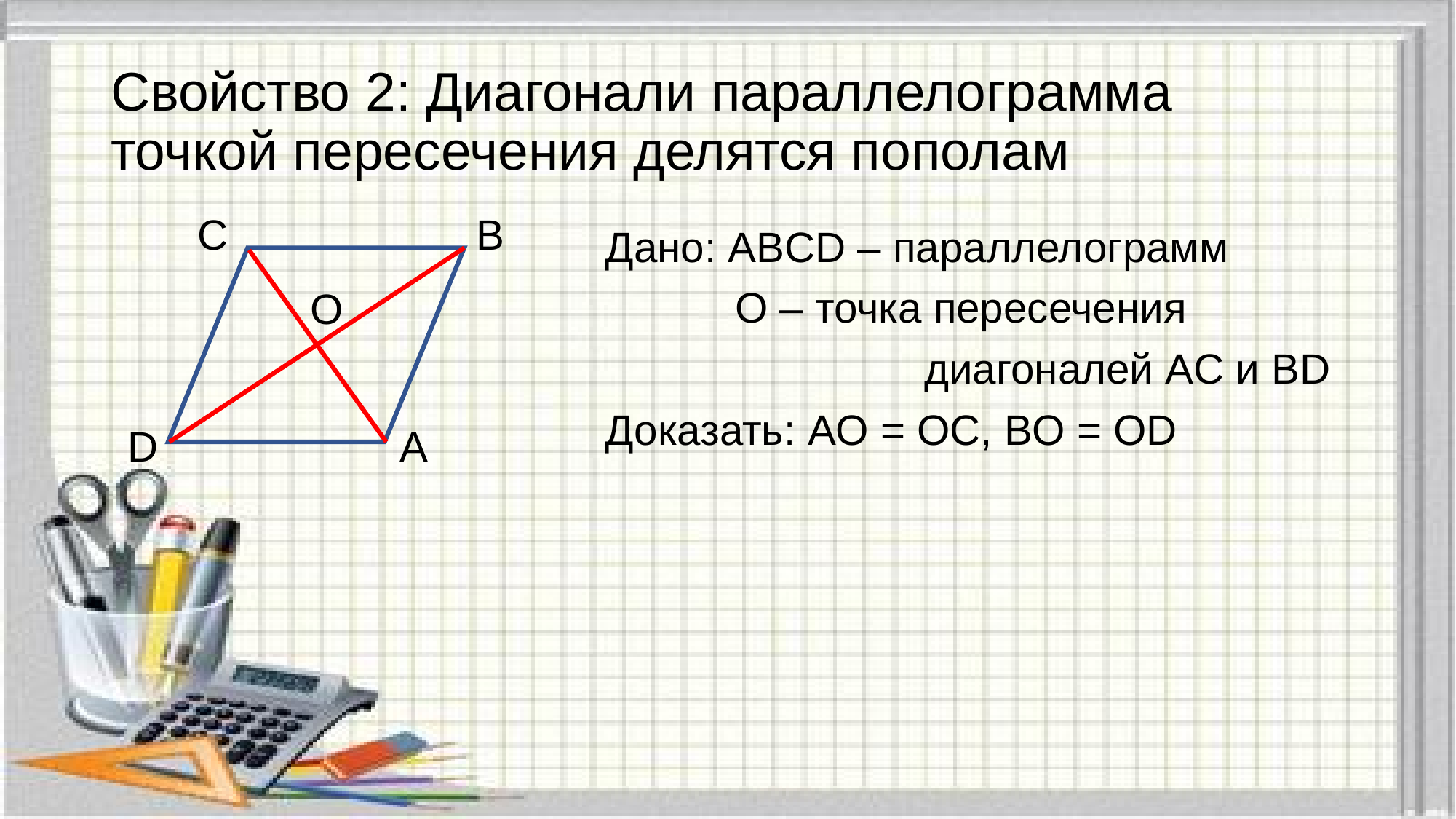

# Свойство 2: Диагонали параллелограмма точкой пересечения делятся пополам
C
B
Дано: ABCD – параллелограмм
           O – точка пересечения
                           диагоналей AC и BD
Доказать: AO = OC, BO = OD

O
D
A